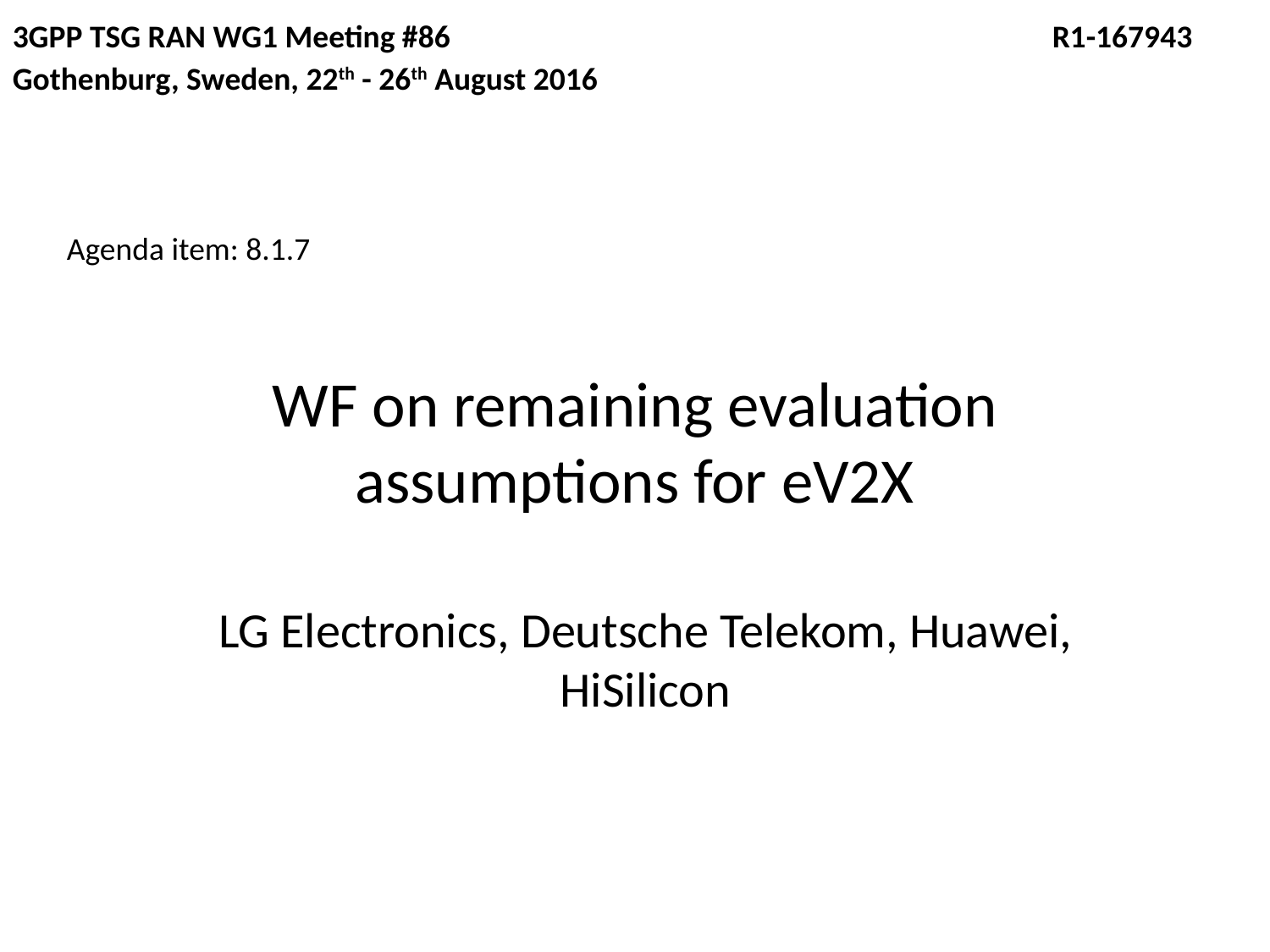

3GPP TSG RAN WG1 Meeting #86				                     R1-167943
Gothenburg, Sweden, 22th - 26th August 2016
Agenda item: 8.1.7
# WF on remaining evaluation assumptions for eV2X
LG Electronics, Deutsche Telekom, Huawei, HiSilicon